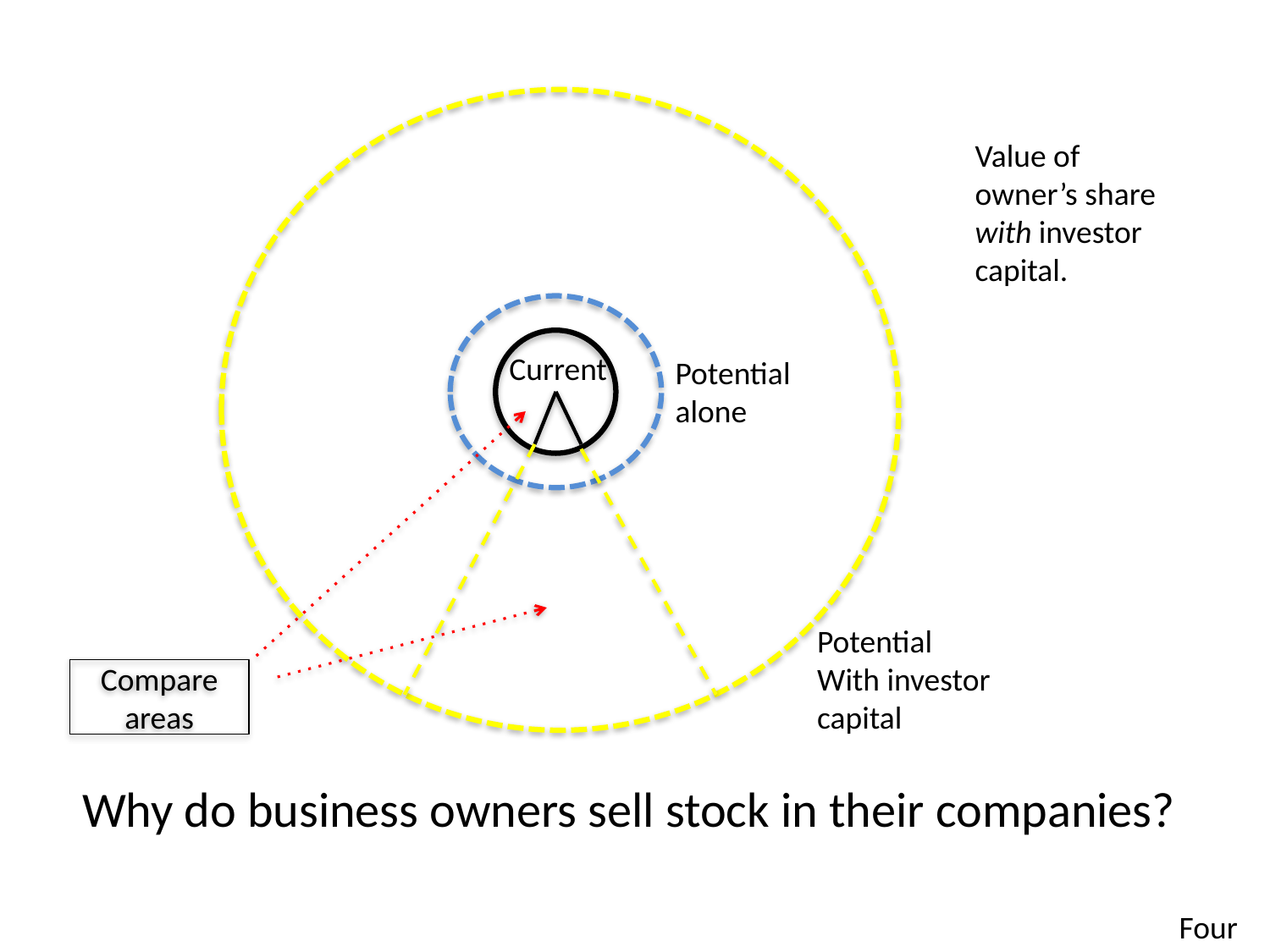

Value of owner’s share with investor capital.

Current
Potential
alone
Potential
With investor capital

Compare areas
Why do business owners sell stock in their companies?
Four